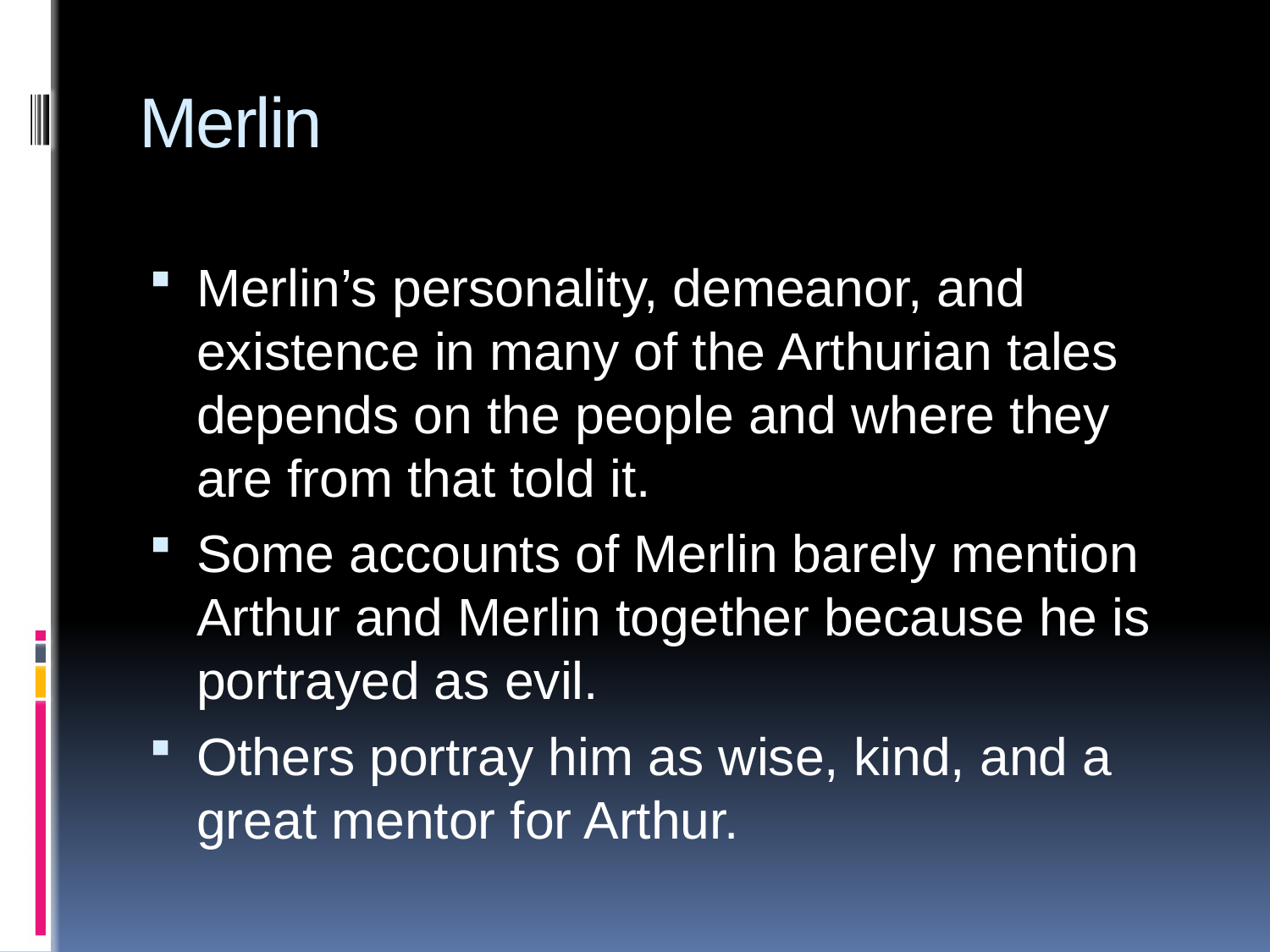

# Merlin
Merlin’s personality, demeanor, and existence in many of the Arthurian tales depends on the people and where they are from that told it.
Some accounts of Merlin barely mention Arthur and Merlin together because he is portrayed as evil.
Others portray him as wise, kind, and a great mentor for Arthur.